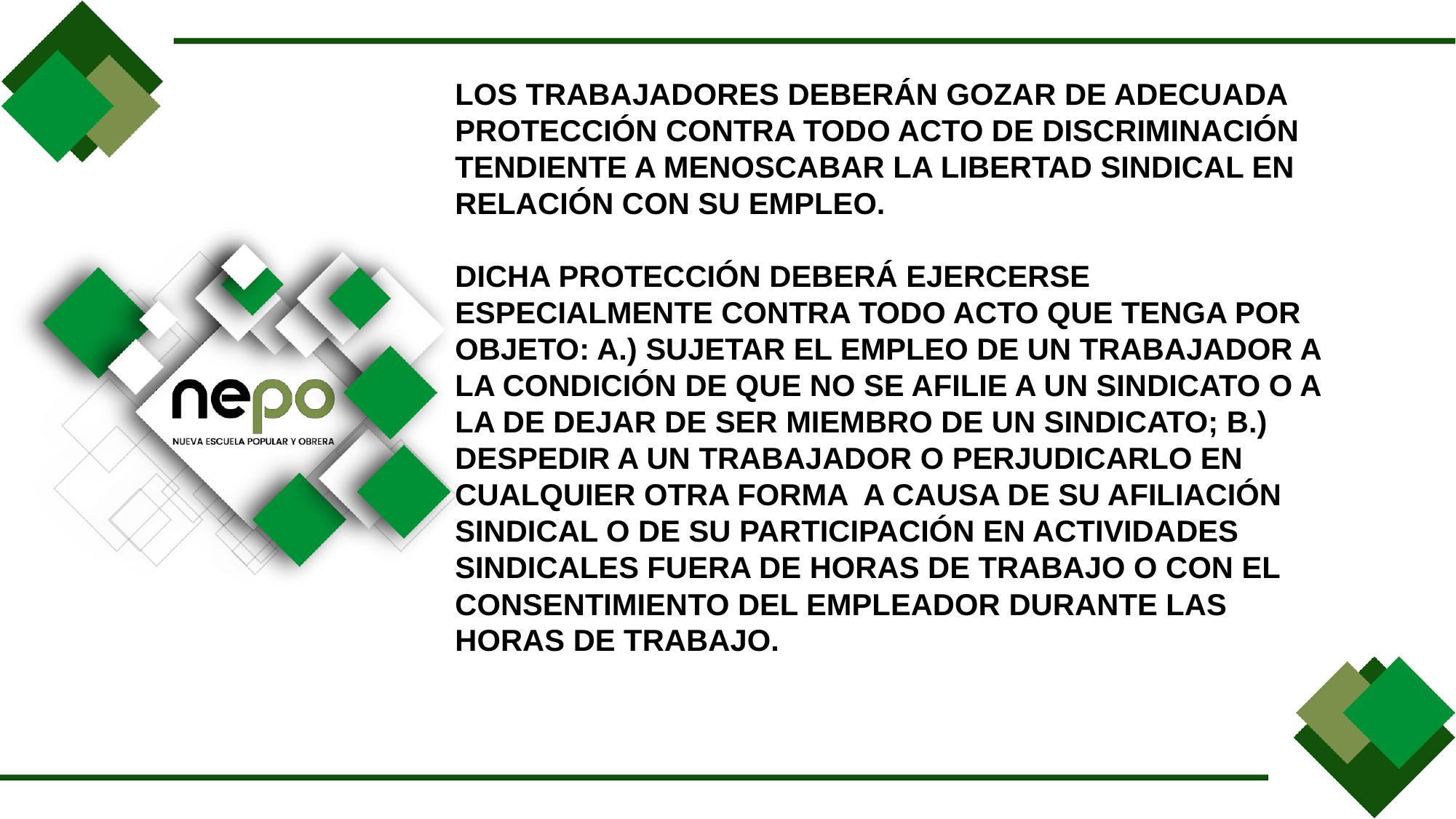

LOS TRABAJADORES DEBERÁN GOZAR DE ADECUADA PROTECCIÓN CONTRA TODO ACTO DE DISCRIMINACIÓN TENDIENTE A MENOSCABAR LA LIBERTAD SINDICAL EN RELACIÓN CON SU EMPLEO.

DICHA PROTECCIÓN DEBERÁ EJERCERSE ESPECIALMENTE CONTRA TODO ACTO QUE TENGA POR OBJETO: A.) SUJETAR EL EMPLEO DE UN TRABAJADOR A LA CONDICIÓN DE QUE NO SE AFILIE A UN SINDICATO O A LA DE DEJAR DE SER MIEMBRO DE UN SINDICATO; B.) DESPEDIR A UN TRABAJADOR O PERJUDICARLO EN CUALQUIER OTRA FORMA  A CAUSA DE SU AFILIACIÓN SINDICAL O DE SU PARTICIPACIÓN EN ACTIVIDADES SINDICALES FUERA DE HORAS DE TRABAJO O CON EL CONSENTIMIENTO DEL EMPLEADOR DURANTE LAS HORAS DE TRABAJO.